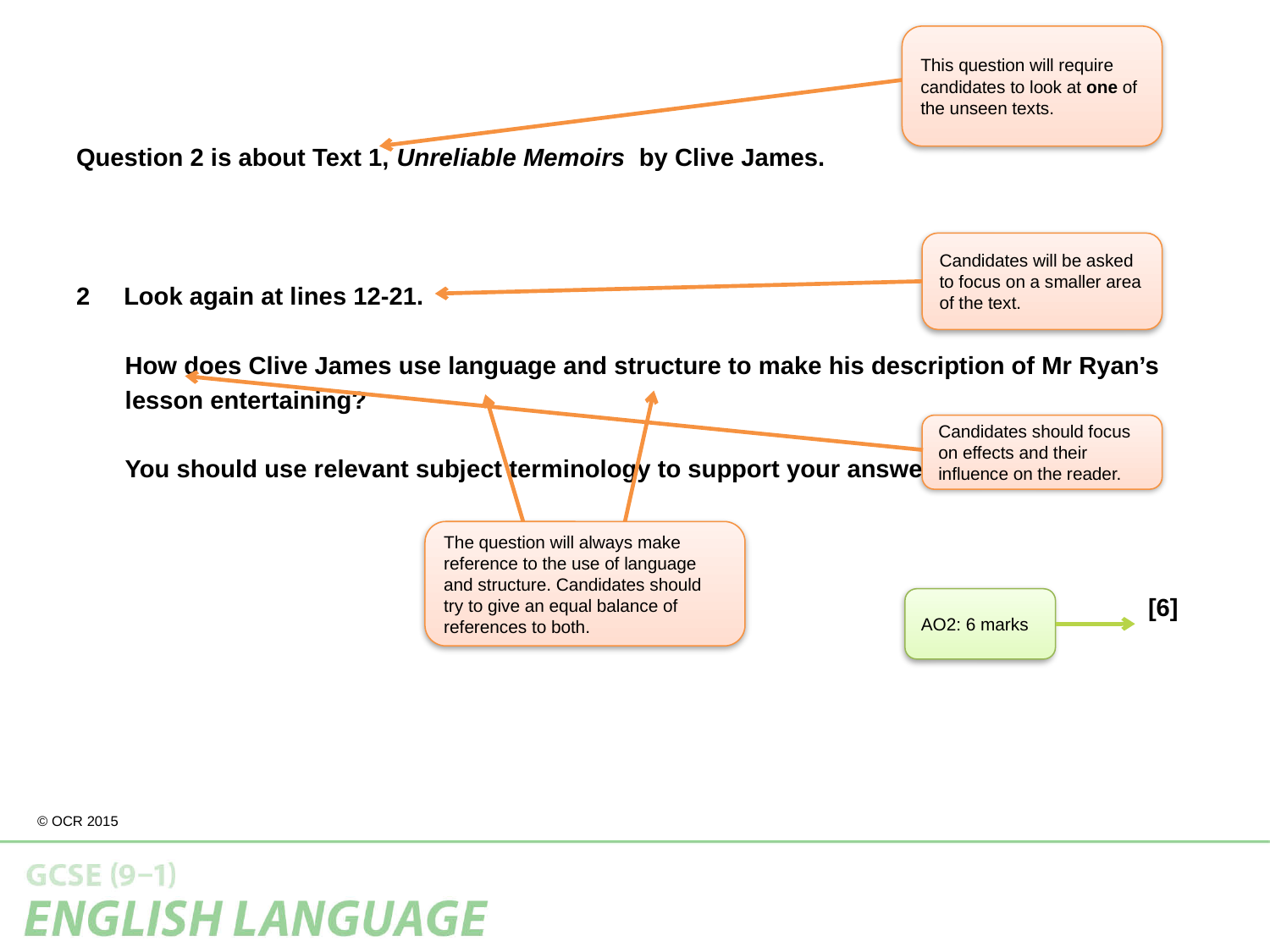

This question will require candidates to look at one of the unseen texts.

Question 2 is about Text 1, Unreliable Memoirs  by Clive James.

Look again at lines 12-21.

       How does Clive James use language and structure to make his description of Mr Ryan’s
       lesson entertaining?

       You should use relevant subject terminology to support your answer.

								        [6]

Candidates will be asked to focus on a smaller area of the text.
Candidates should focus on effects and their influence on the reader.

The question will always make reference to the use of language and structure. Candidates should  try to give an equal balance of references to both.

AO2: 6 marks